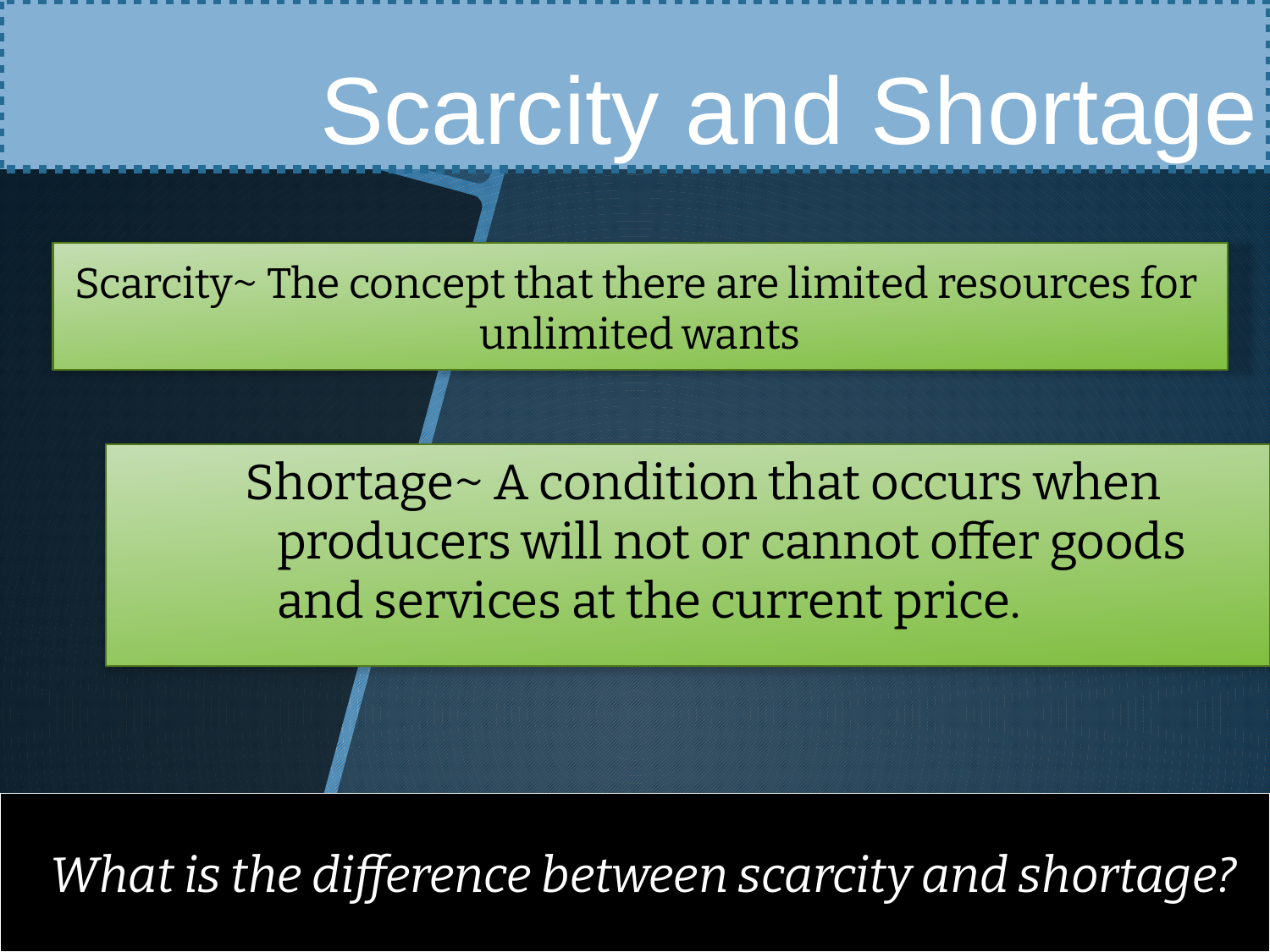

# Scarcity and Shortage
Scarcity~ The concept that there are limited resources for
unlimited wants
Shortage~ A condition that occurs when producers will not or cannot offer goods and services at the current price.

    What is the difference between scarcity and shortage?